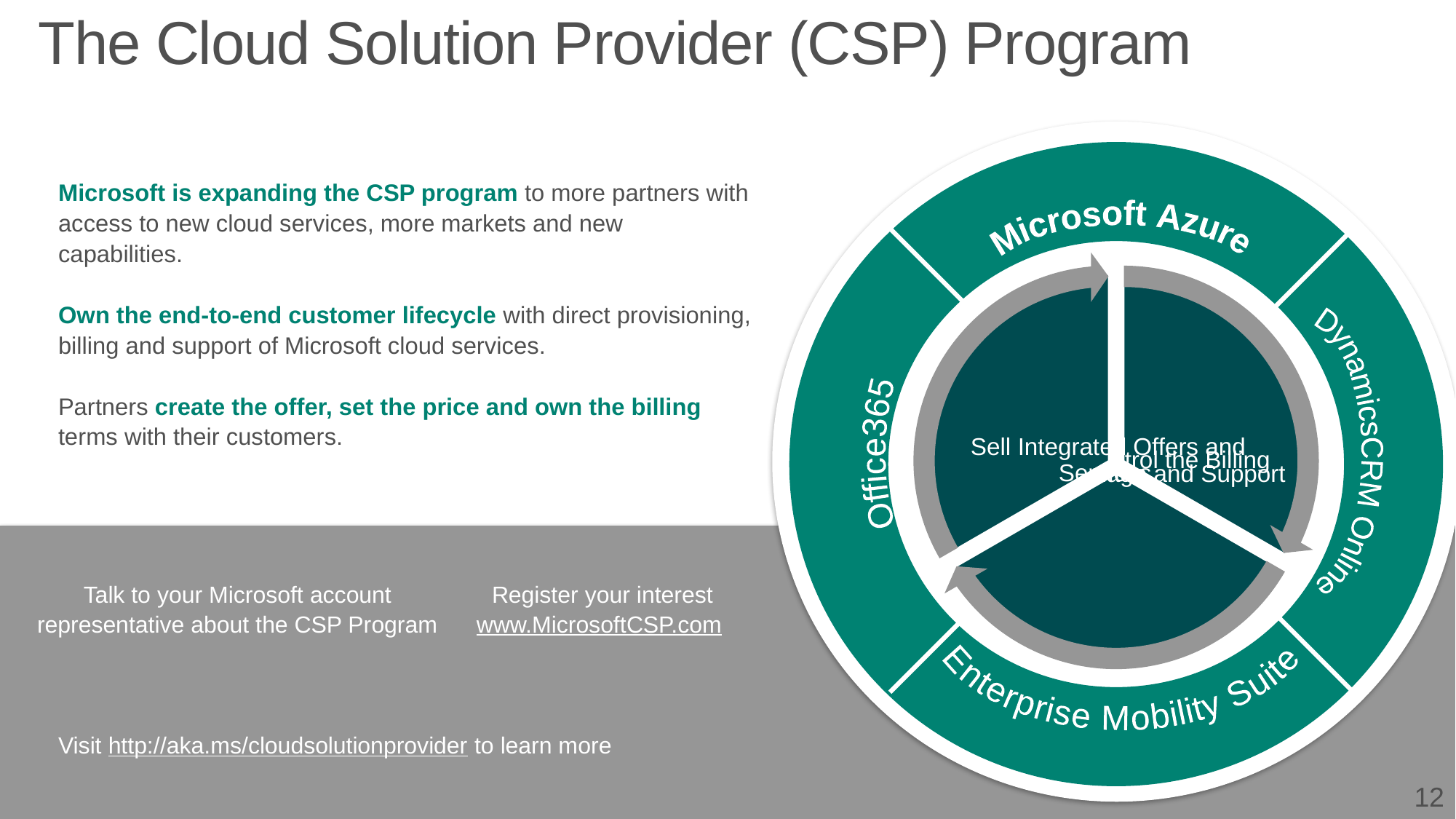

# The Cloud Solution Provider (CSP) Program

Microsoft is expanding the CSP program to more partners with access to new cloud services, more markets and new capabilities.

Own the end-to-end customer lifecycle with direct provisioning, billing and support of Microsoft cloud services.

Partners create the offer, set the price and own the billing terms with their customers.
Microsoft
Azure
Own and Control the Billing
Provision, Manage and Support
Sell Integrated Offers and Services
Office
365
Dynamics
CRM Online
Enterprise
Mobility Suite
Talk to your Microsoft account representative about the CSP Program
Register your interest www.MicrosoftCSP.com
Visit http://aka.ms/cloudsolutionprovider to learn more
12